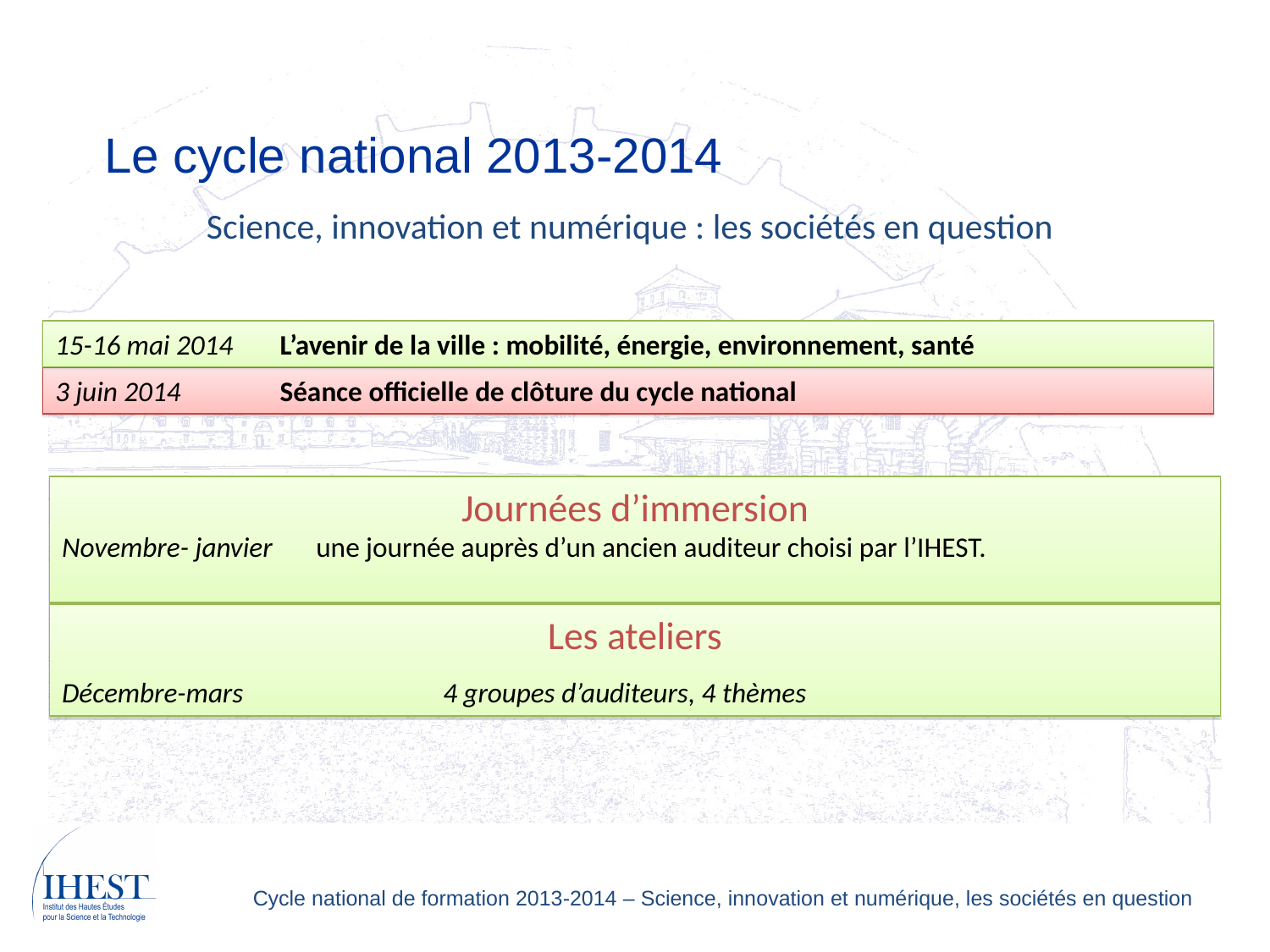

Le cycle national 2013-2014
Science, innovation et numérique : les sociétés en question

15-16 mai 2014 	L’avenir de la ville : mobilité, énergie, environnement, santé
3 juin 2014 	Séance officielle de clôture du cycle national
	Journées d’immersion
Novembre- janvier 	une journée auprès d’un ancien auditeur choisi par l’IHEST.
	Les ateliers
Décembre-mars		4 groupes d’auditeurs, 4 thèmes